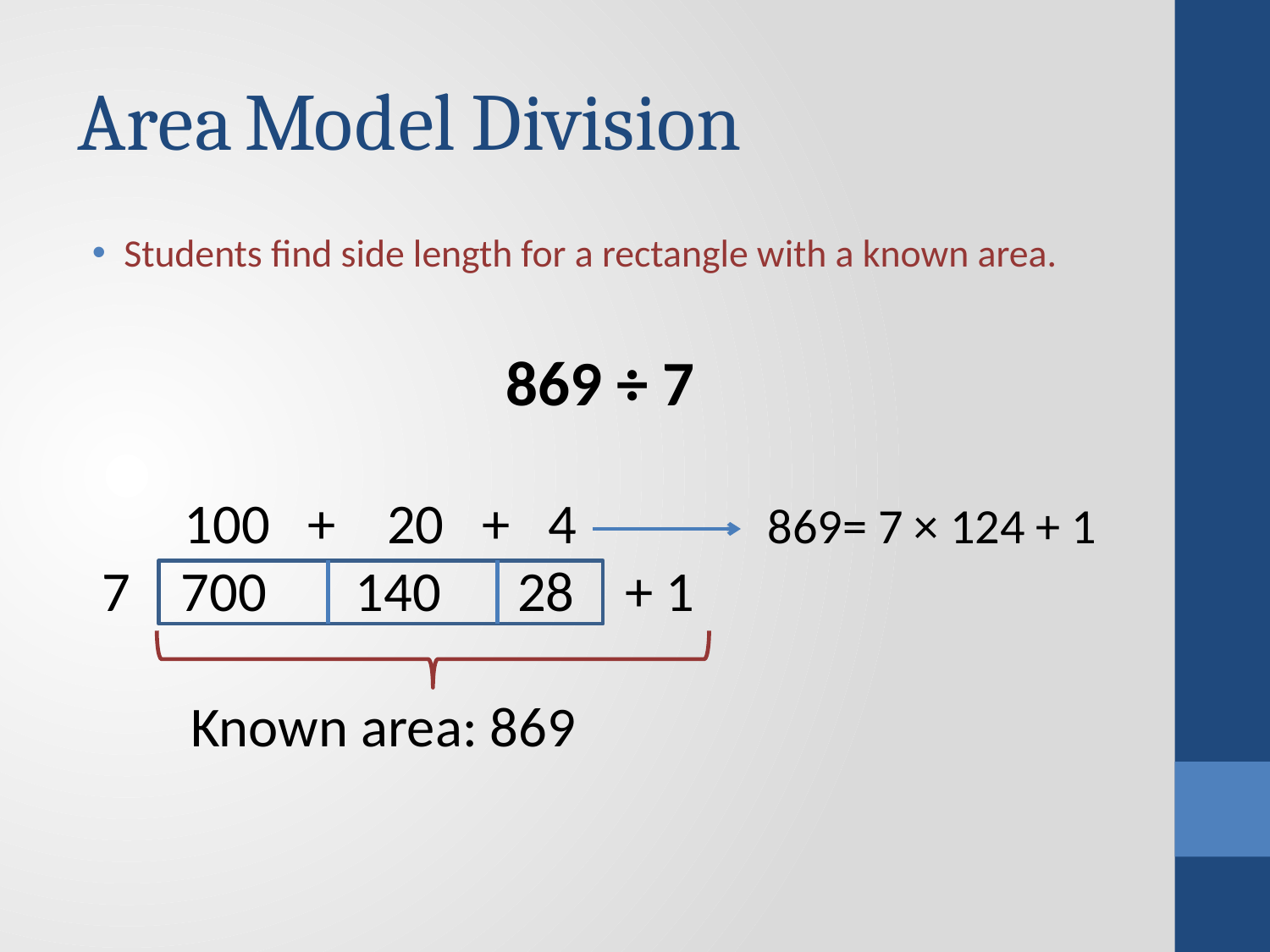

# Area Model Division
Students find side length for a rectangle with a known area.

869 ÷ 7

          100   +    20   +   4               869= 7 × 124 + 1
  7    700       140      28    + 1

         Known area: 869